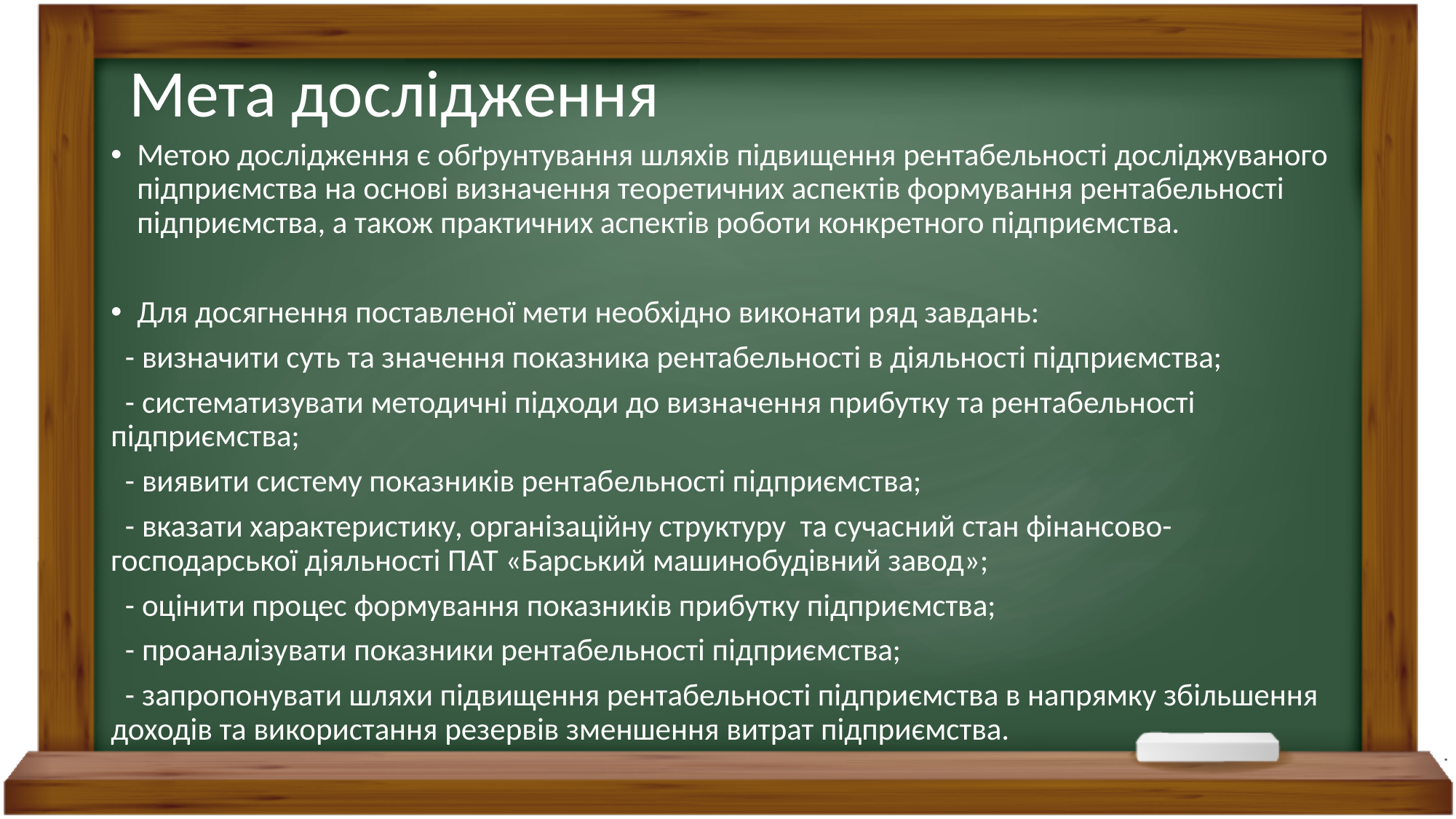

# Мета дослідження
Метою дослідження є обґрунтування шляхів підвищення рентабельності досліджуваного підприємства на основі визначення теоретичних аспектів формування рентабельності підприємства, а також практичних аспектів роботи конкретного підприємства.

Для досягнення поставленої мети необхідно виконати ряд завдань:
  - визначити суть та значення показника рентабельності в діяльності підприємства;
  - систематизувати методичні підходи до визначення прибутку та рентабельності підприємства;
  - виявити систему показників рентабельності підприємства;
  - вказати характеристику, організаційну структуру  та сучасний стан фінансово-господарської діяльності ПАТ «Барський машинобудівний завод»;
  - оцінити процес формування показників прибутку підприємства;
  - проаналізувати показники рентабельності підприємства;
  - запропонувати шляхи підвищення рентабельності підприємства в напрямку збільшення доходів та використання резервів зменшення витрат підприємства.